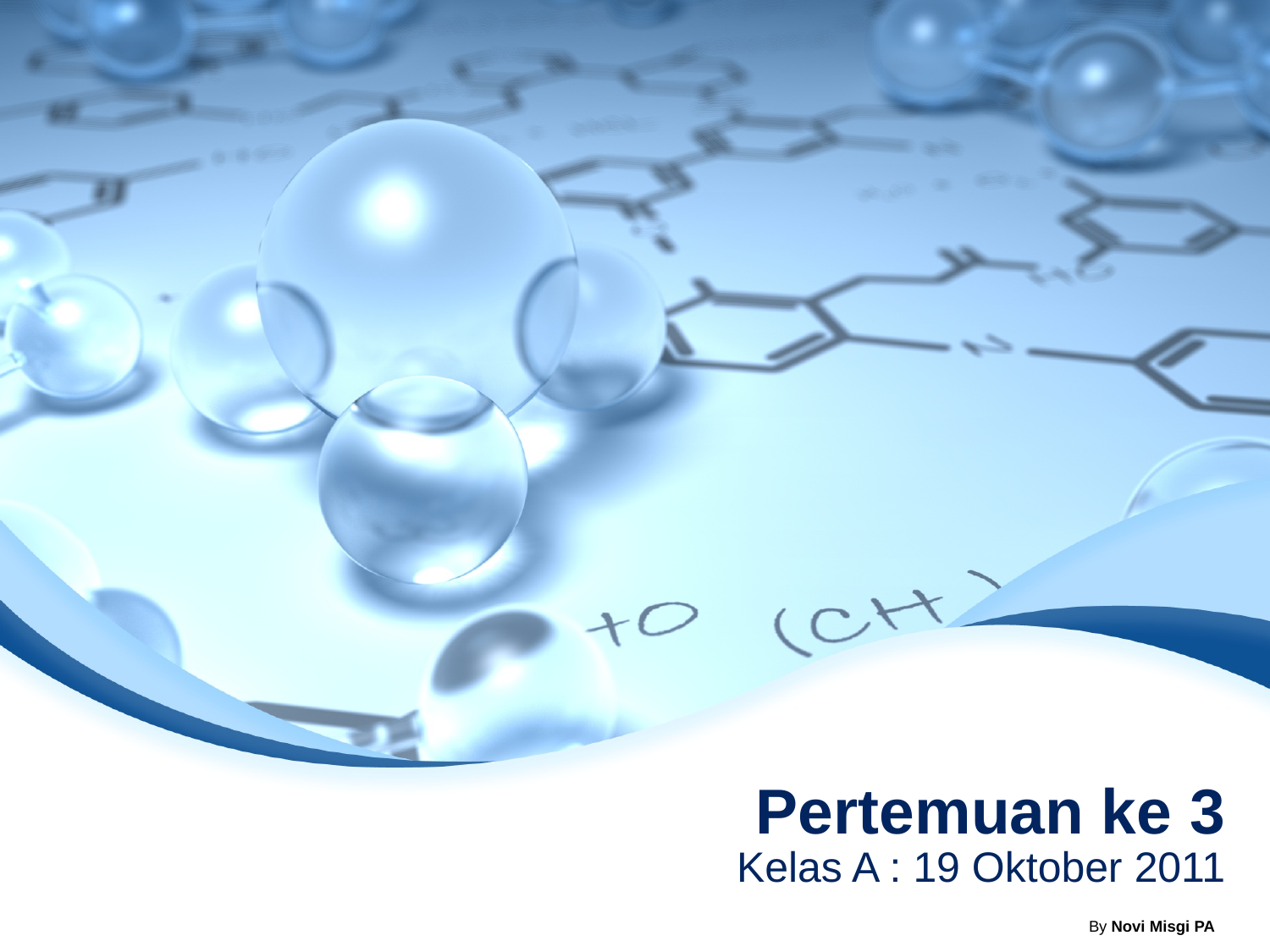

# Pertemuan ke 3
Kelas A : 19 Oktober 2011
By Novi Misgi PA